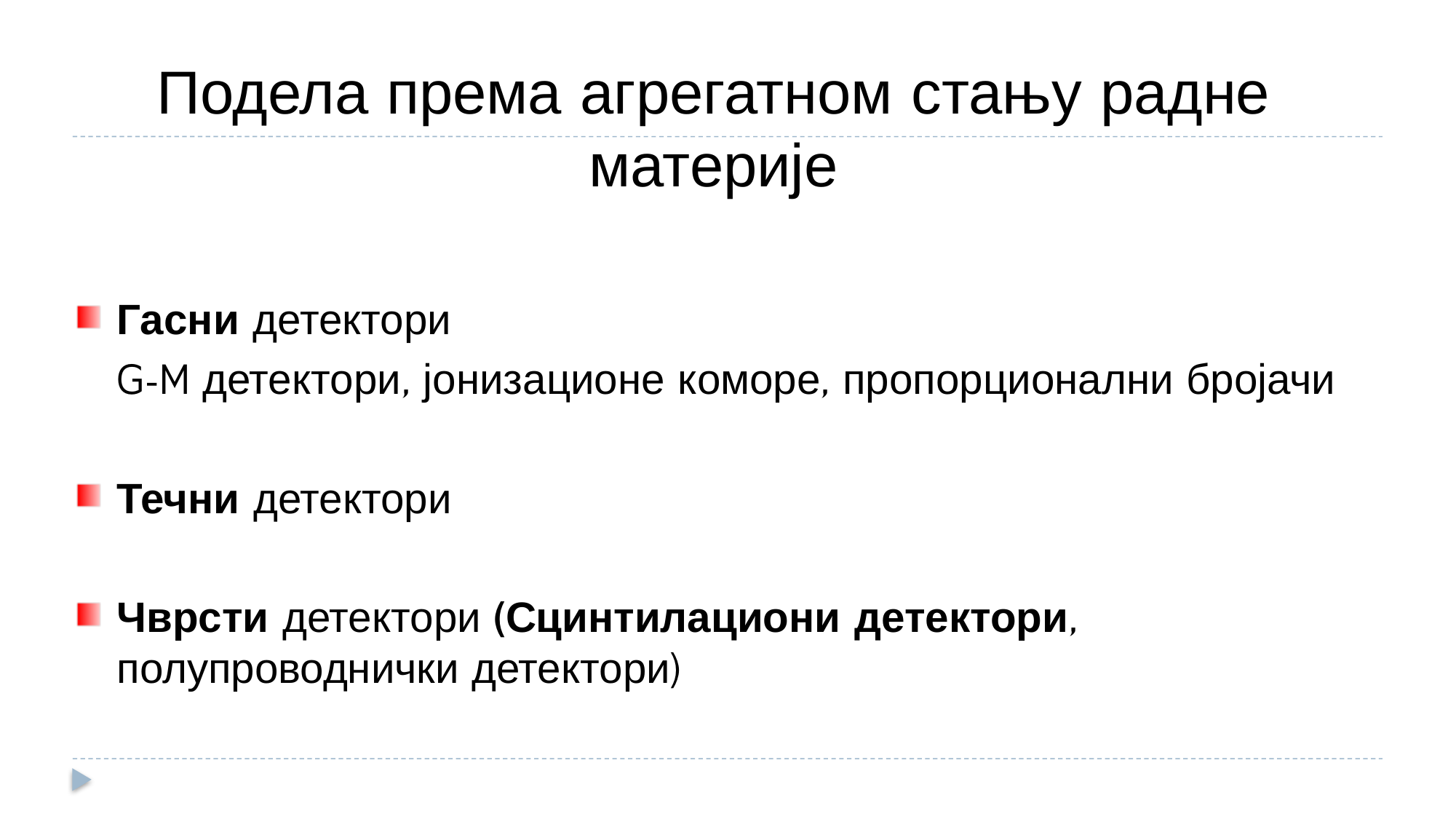

Подела према агрегатном стању радне материје

Гасни детектори
	G-M детектори, јонизационе коморе, пропорционални бројачи

Течни детектори

Чврсти детектори (Сцинтилациони детектори, полупроводнички детектори)